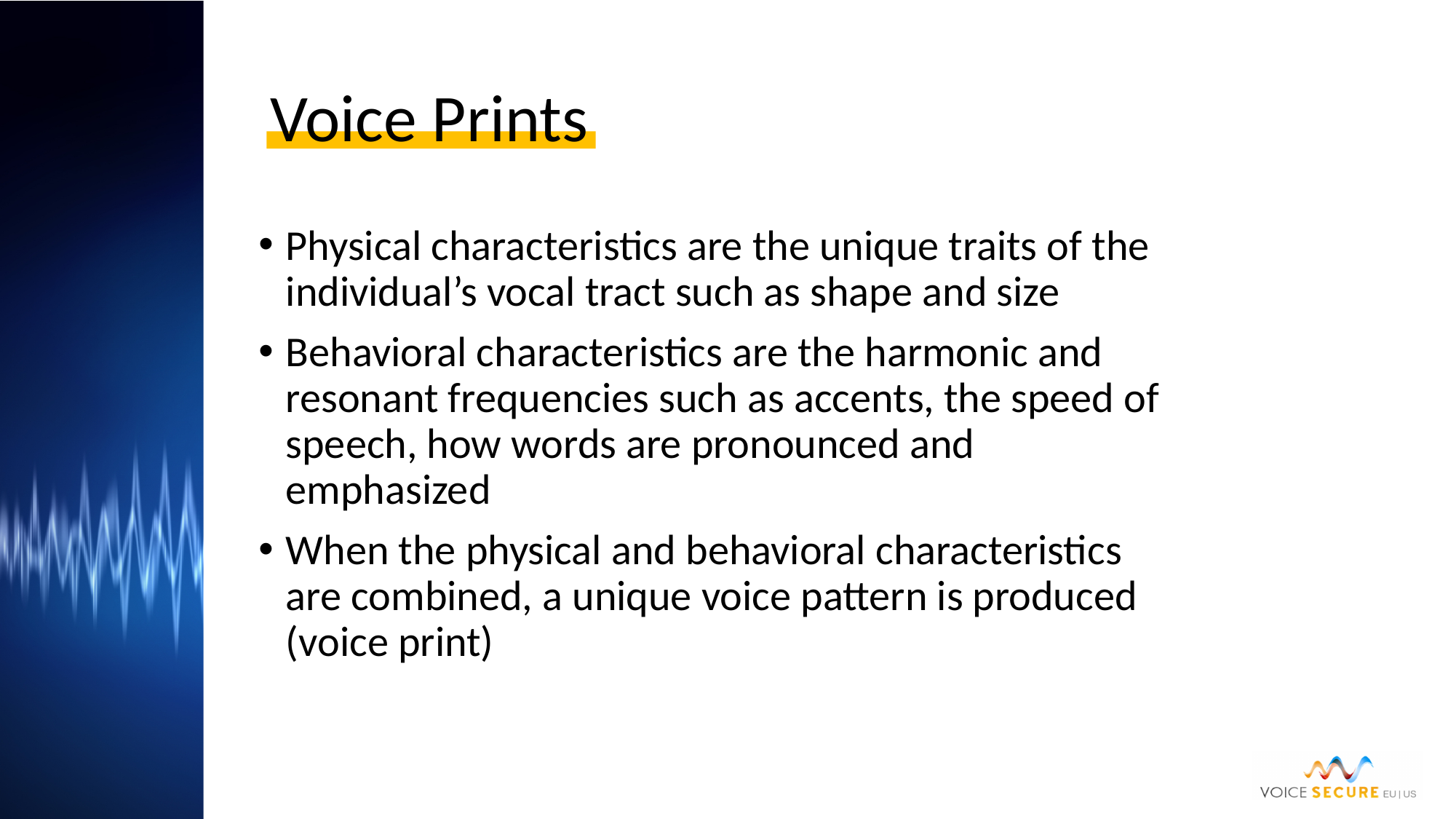

# Voice Prints

Physical characteristics are the unique traits of the individual’s vocal tract such as shape and size
Behavioral characteristics are the harmonic and resonant frequencies such as accents, the speed of speech, how words are pronounced and emphasized
When the physical and behavioral characteristics are combined, a unique voice pattern is produced (voice print)